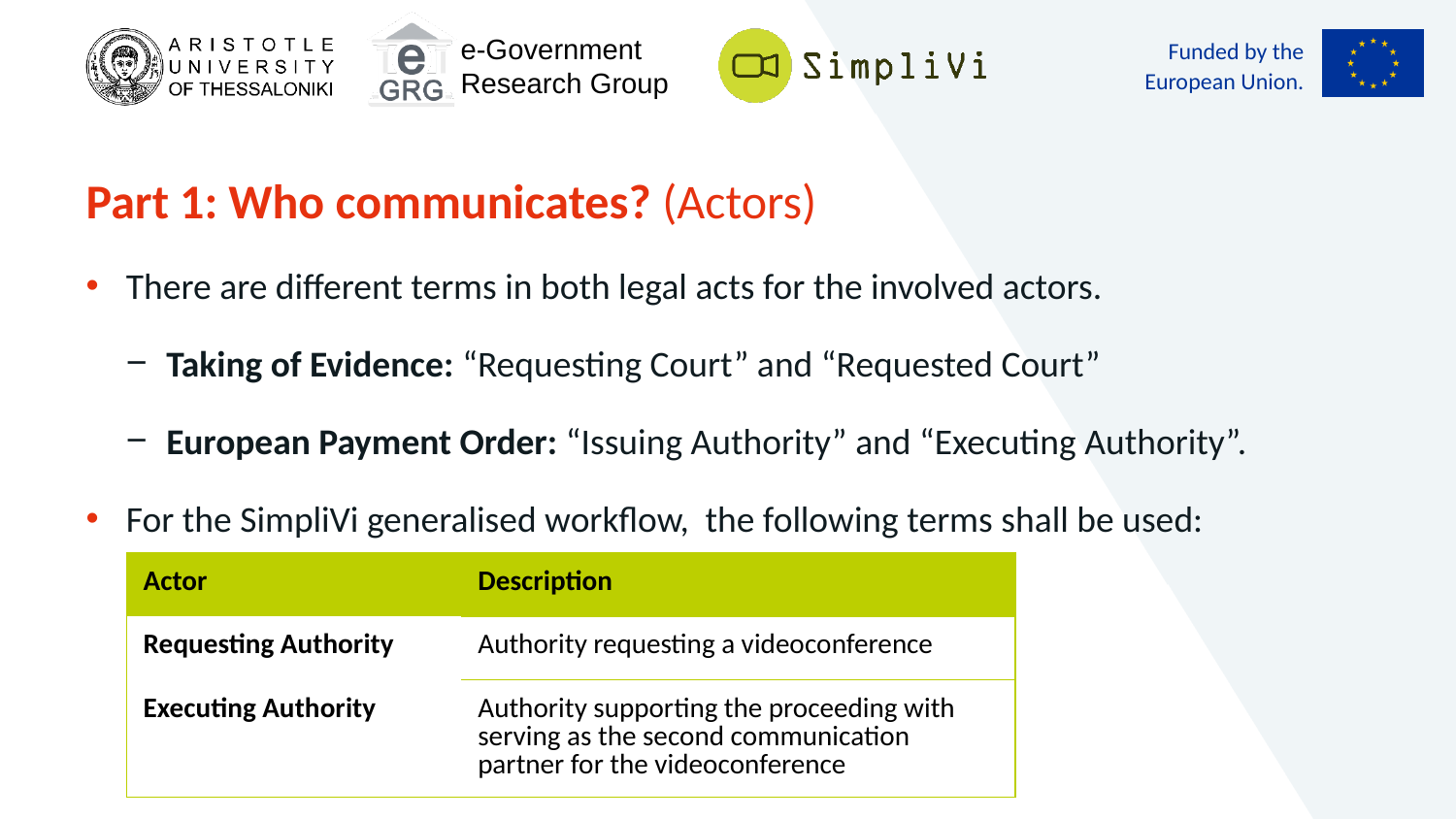

# Part 1: Who communicates? (Actors)
There are different terms in both legal acts for the involved actors.
Taking of Evidence: “Requesting Court” and “Requested Court”
European Payment Order: “Issuing Authority” and “Executing Authority”.
For the SimpliVi generalised workflow,  the following terms shall be used:

| Actor | Description |
| --- | --- |
| Requesting Authority | Authority requesting a videoconference |
| Executing Authority | Authority supporting the proceeding with serving as the second communication partner for the videoconference |